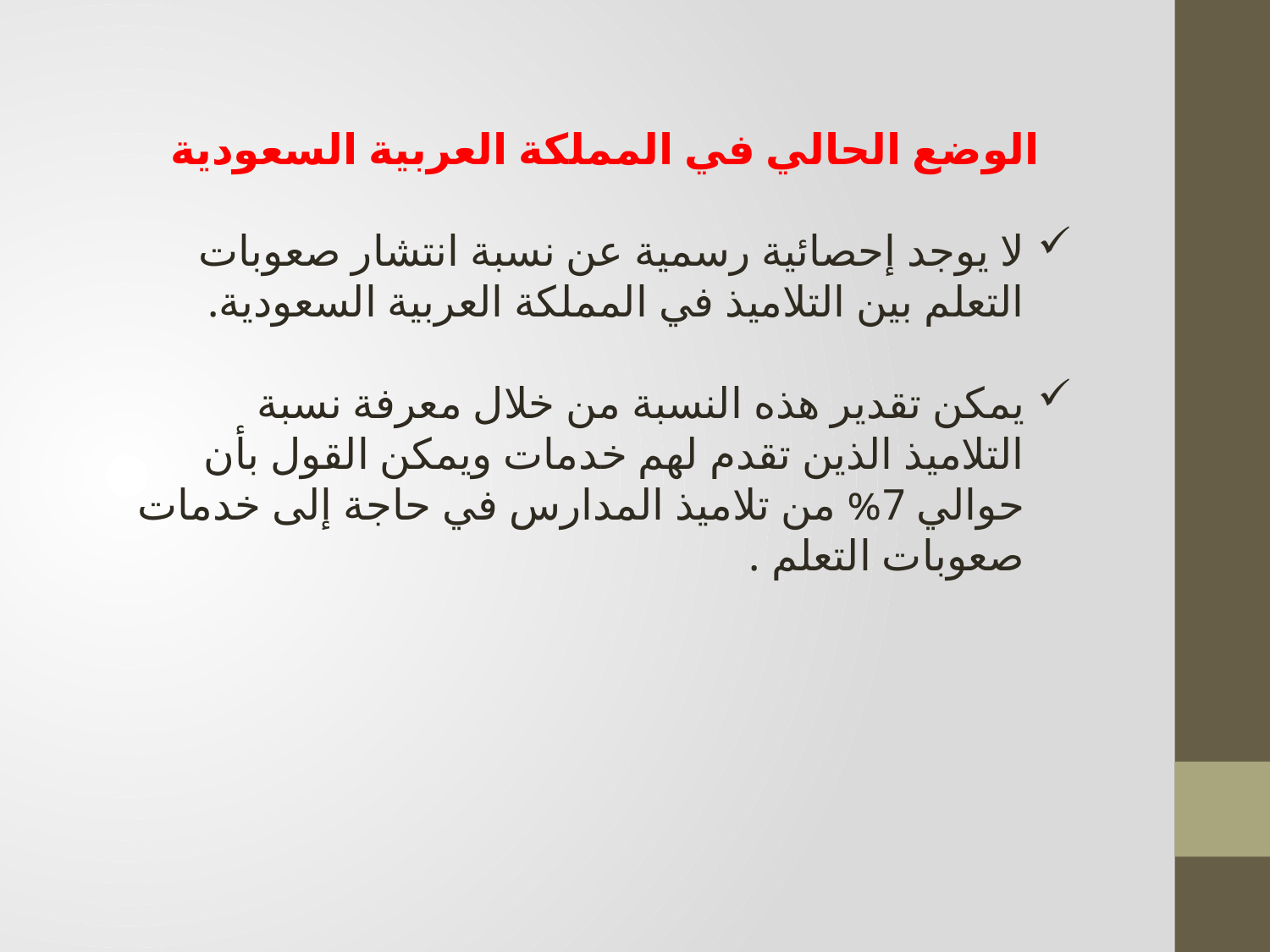

الوضع الحالي في المملكة العربية السعودية

لا يوجد إحصائية رسمية عن نسبة انتشار صعوبات التعلم بين التلاميذ في المملكة العربية السعودية.

يمكن تقدير هذه النسبة من خلال معرفة نسبة التلاميذ الذين تقدم لهم خدمات ويمكن القول بأن حوالي 7% من تلاميذ المدارس في حاجة إلى خدمات صعوبات التعلم .